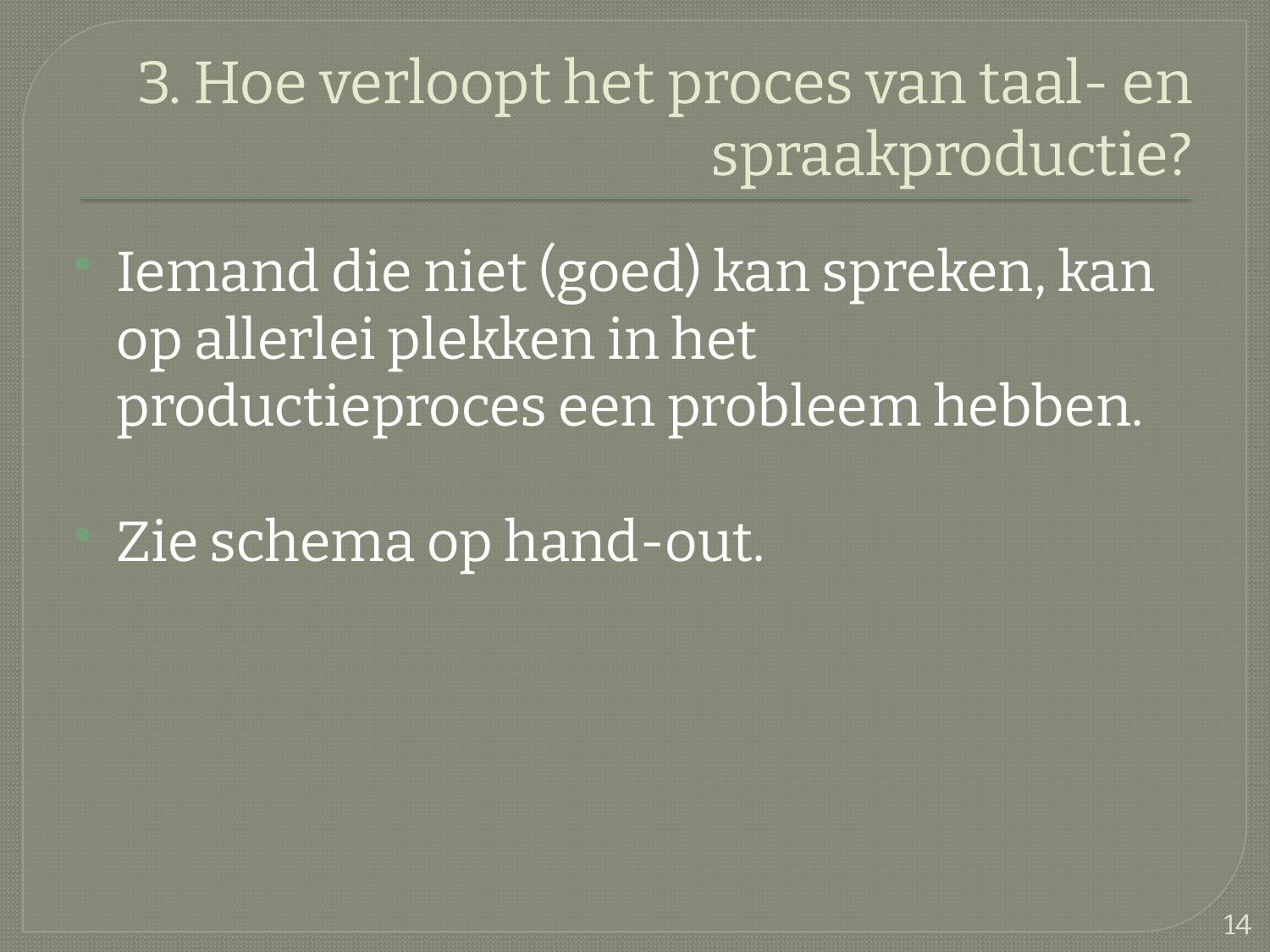

# 3. Hoe verloopt het proces van taal- en spraakproductie?
Iemand die niet (goed) kan spreken, kan op allerlei plekken in het productieproces een probleem hebben.

Zie schema op hand-out.
14